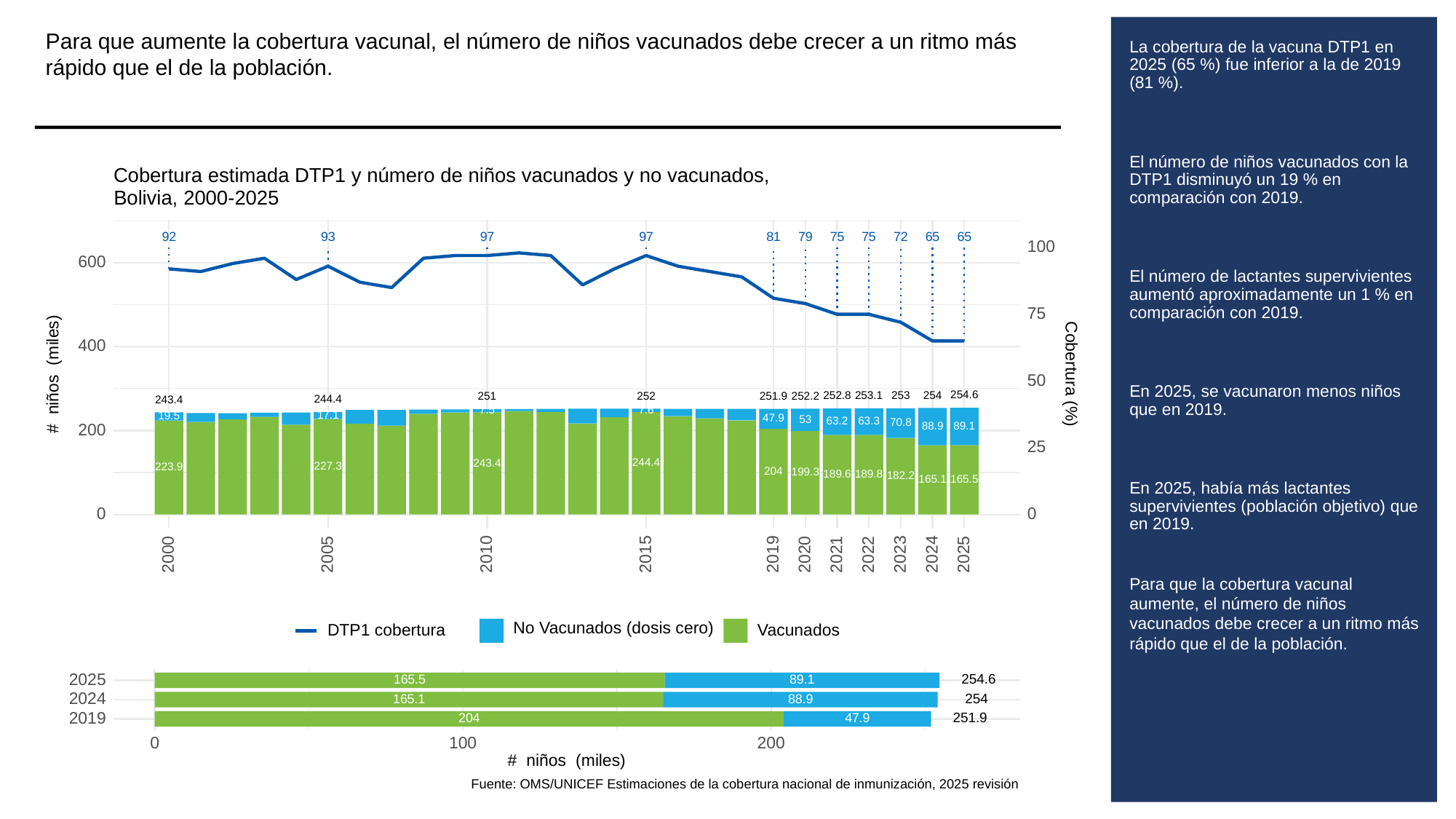

Para que aumente la cobertura vacunal, el número de niños vacunados debe crecer a un ritmo más rápido que el de la población.
# La cobertura de la vacuna DTP1 en 2025 (65 %) fue inferior a la de 2019 (81 %).

El número de niños vacunados con la DTP1 disminuyó un 19 % en comparación con 2019.

El número de lactantes supervivientes aumentó aproximadamente un 1 % en comparación con 2019.

En 2025, se vacunaron menos niños que en 2019.

En 2025, había más lactantes supervivientes (población objetivo) que en 2019.

Para que la cobertura vacunal aumente, el número de niños vacunados debe crecer a un ritmo más rápido que el de la población.

Cobertura estimada DTP1 y número de niños vacunados y no vacunados,
Bolivia, 2000-2025

93
92
97
97
81
79
65
65
75
75
72
100

600

75
400

#  niños  (miles)
Cobertura (%)
50

254.6
254
253.1
253
252.8
252.2
252
251.9
251
244.4
243.4
7.6
7.5

17.1

19.5

47.9
53

63.3
63.2

70.8

89.1
88.9

200

25

244.4
243.4
227.3
223.9
204
199.3
189.8
189.6
182.2

165.5
165.1
0
0

2023
2000
2005
2010
2015
2019
2020
2021
2022
2024
2025

No Vacunados (dosis cero)
DTP1 cobertura
Vacunados

2025
254.6
165.5
89.1

2024
254
165.1
88.9

2019
251.9
204
47.9

0
100
200
#  niños  (miles)
Fuente: OMS/UNICEF Estimaciones de la cobertura nacional de inmunización, 2025 revisión